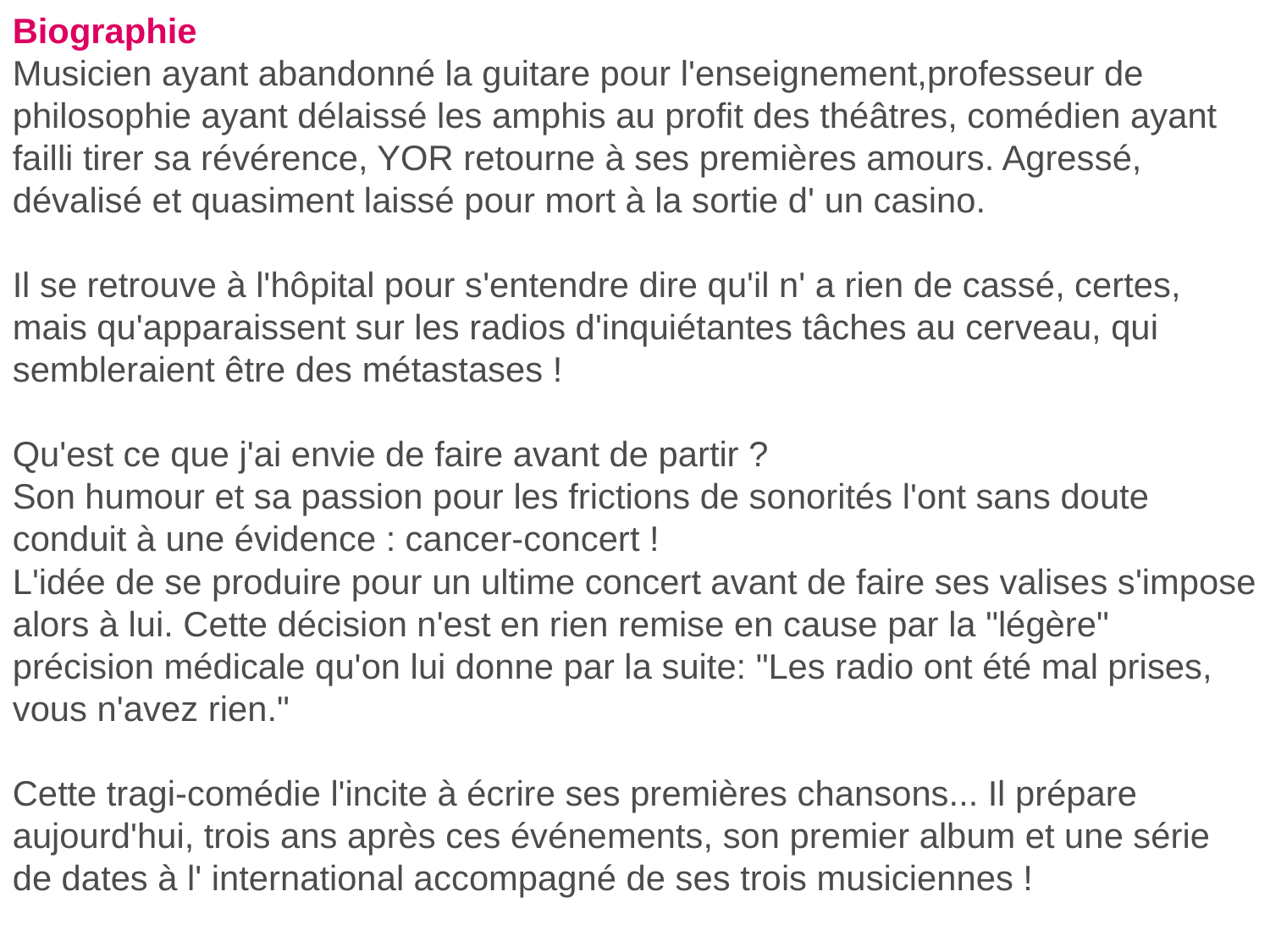

Biographie
Musicien ayant abandonné la guitare pour l'enseignement,professeur de philosophie ayant délaissé les amphis au profit des théâtres, comédien ayant failli tirer sa révérence, YOR retourne à ses premières amours. Agressé, dévalisé et quasiment laissé pour mort à la sortie d' un casino. 
Il se retrouve à l'hôpital pour s'entendre dire qu'il n' a rien de cassé, certes, mais qu'apparaissent sur les radios d'inquiétantes tâches au cerveau, qui sembleraient être des métastases !
Qu'est ce que j'ai envie de faire avant de partir ? 
Son humour et sa passion pour les frictions de sonorités l'ont sans doute conduit à une évidence : cancer-concert ! 
L'idée de se produire pour un ultime concert avant de faire ses valises s'impose alors à lui. Cette décision n'est en rien remise en cause par la "légère" précision médicale qu'on lui donne par la suite: "Les radio ont été mal prises, vous n'avez rien." 
Cette tragi-comédie l'incite à écrire ses premières chansons... Il prépare aujourd'hui, trois ans après ces événements, son premier album et une série de dates à l' international accompagné de ses trois musiciennes !